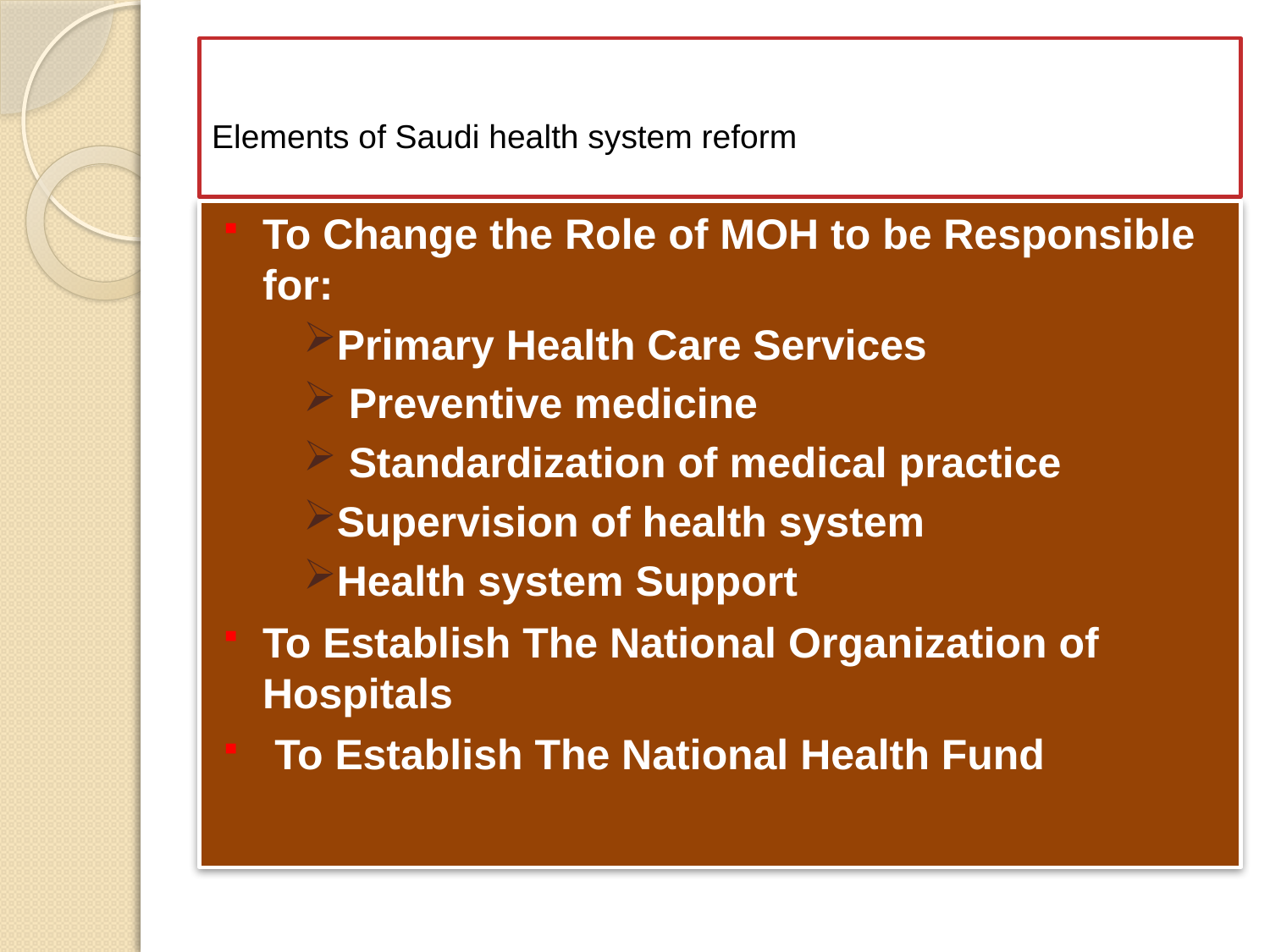

# Elements of Saudi health system reform
To Change the Role of MOH to be Responsible for:
Primary Health Care Services
 Preventive medicine
 Standardization of medical practice
Supervision of health system
Health system Support
To Establish The National Organization of Hospitals
 To Establish The National Health Fund